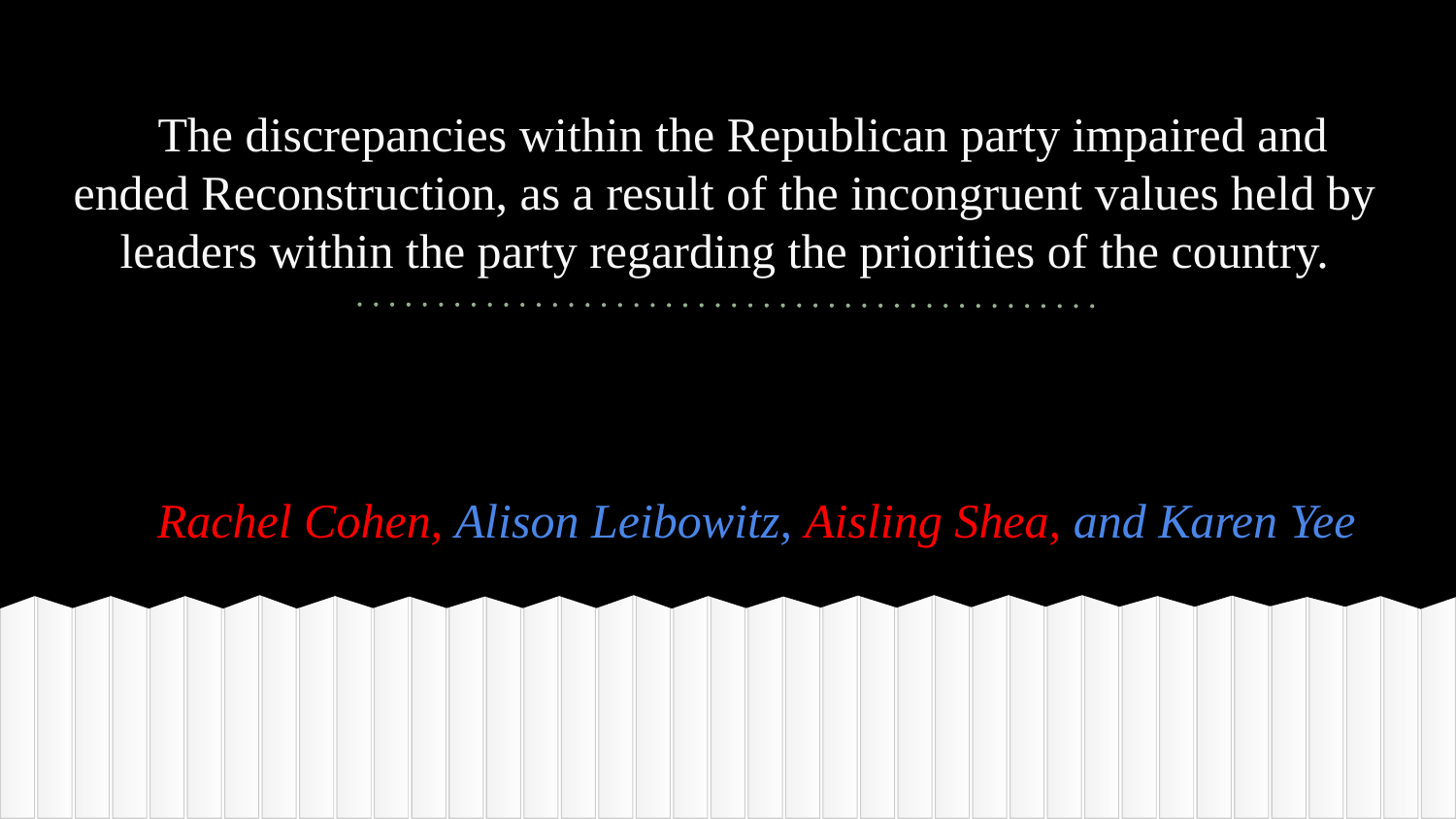

# The discrepancies within the Republican party impaired and ended Reconstruction, as a result of the incongruent values held by leaders within the party regarding the priorities of the country.
Rachel Cohen, Alison Leibowitz, Aisling Shea, and Karen Yee